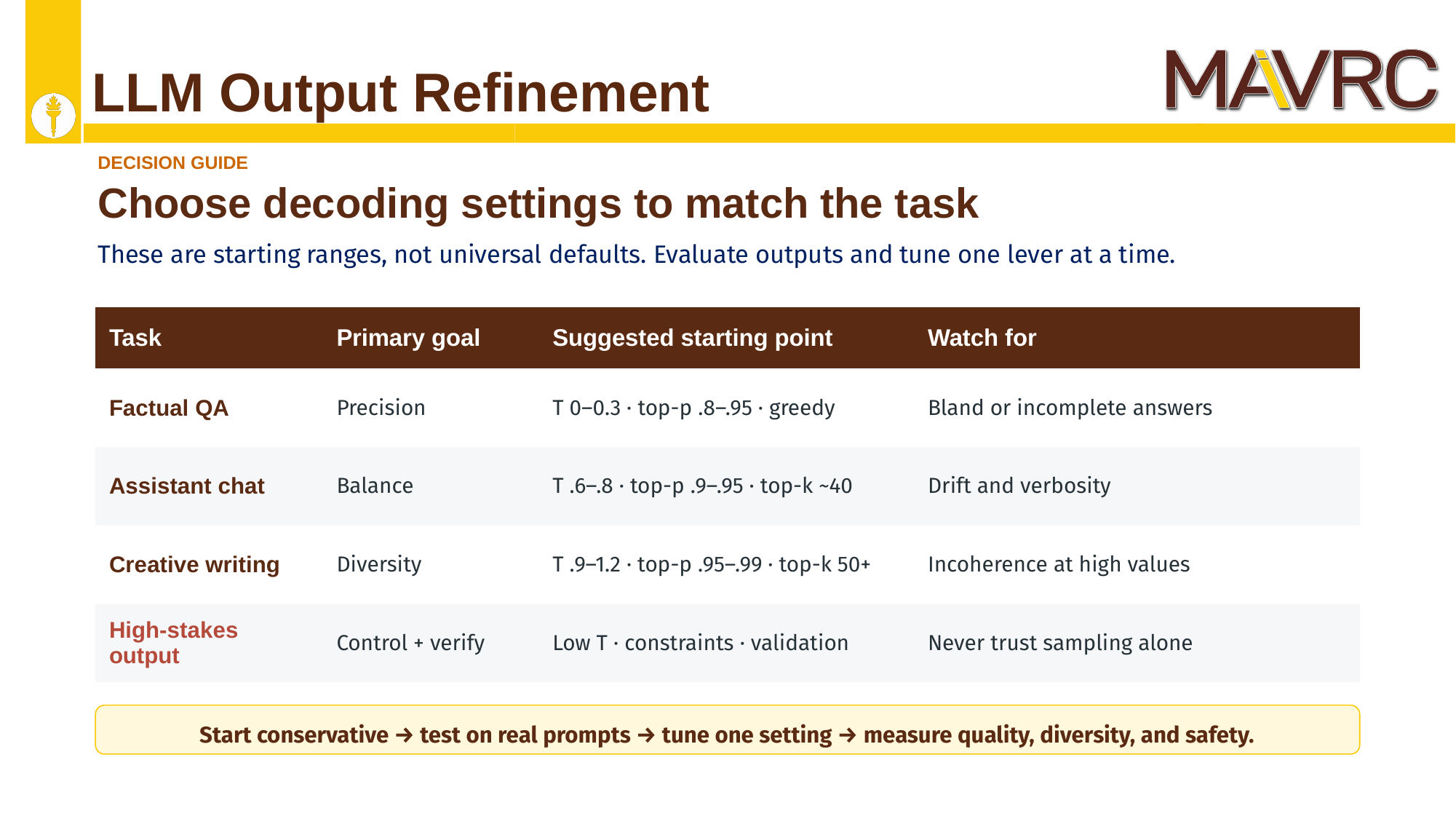

# LLM Output Refinement
DECISION GUIDE
Choose decoding settings to match the task
These are starting ranges, not universal defaults. Evaluate outputs and tune one lever at a time.
| Task | Primary goal | Suggested starting point | Watch for |
| --- | --- | --- | --- |
| Factual QA | Precision | T 0–0.3 · top-p .8–.95 · greedy | Bland or incomplete answers |
| Assistant chat | Balance | T .6–.8 · top-p .9–.95 · top-k ~40 | Drift and verbosity |
| Creative writing | Diversity | T .9–1.2 · top-p .95–.99 · top-k 50+ | Incoherence at high values |
| High-stakes output | Control + verify | Low T · constraints · validation | Never trust sampling alone |

Start conservative → test on real prompts → tune one setting → measure quality, diversity, and safety.